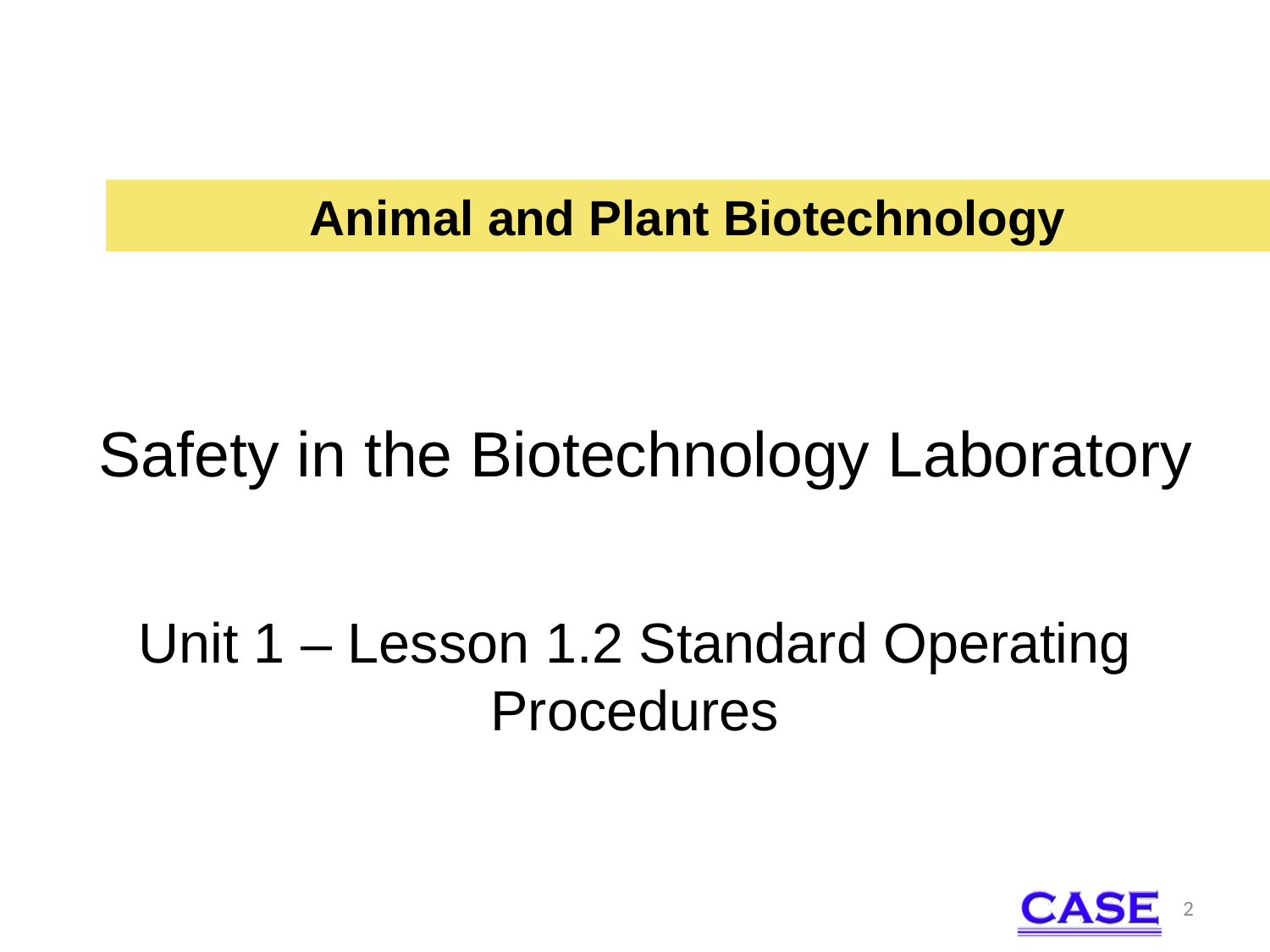

Animal and Plant Biotechnology
# Safety in the Biotechnology Laboratory
Unit 1 – Lesson 1.2 Standard Operating Procedures
2